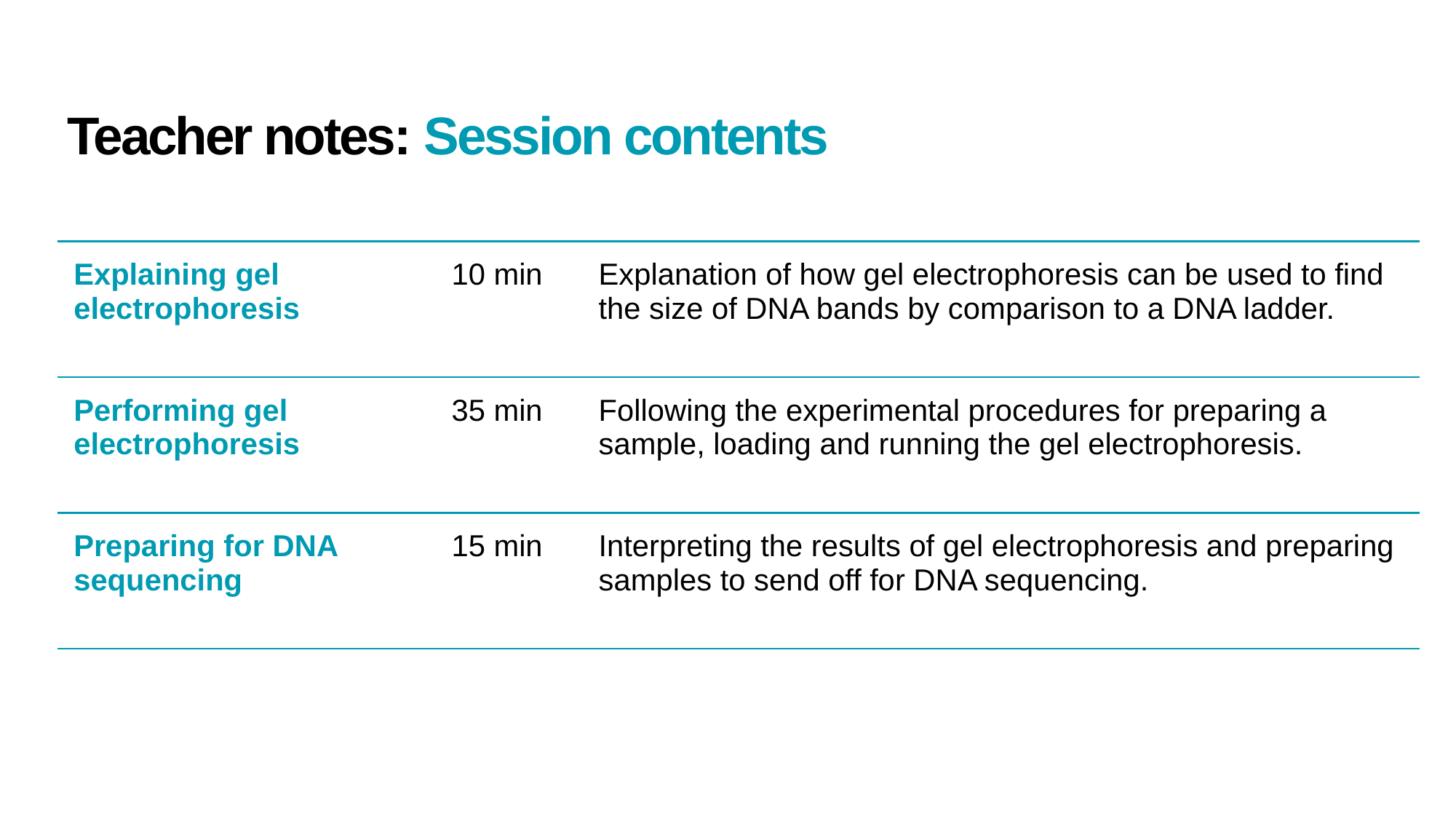

# Teacher notes: Session contents
| Explaining gel electrophoresis | 10 min | Explanation of how gel electrophoresis can be used to find the size of DNA bands by comparison to a DNA ladder. |
| --- | --- | --- |
| Performing gel electrophoresis | 35 min | Following the experimental procedures for preparing a sample, loading and running the gel electrophoresis. |
| Preparing for DNA sequencing | 15 min | Interpreting the results of gel electrophoresis and preparing samples to send off for DNA sequencing. |